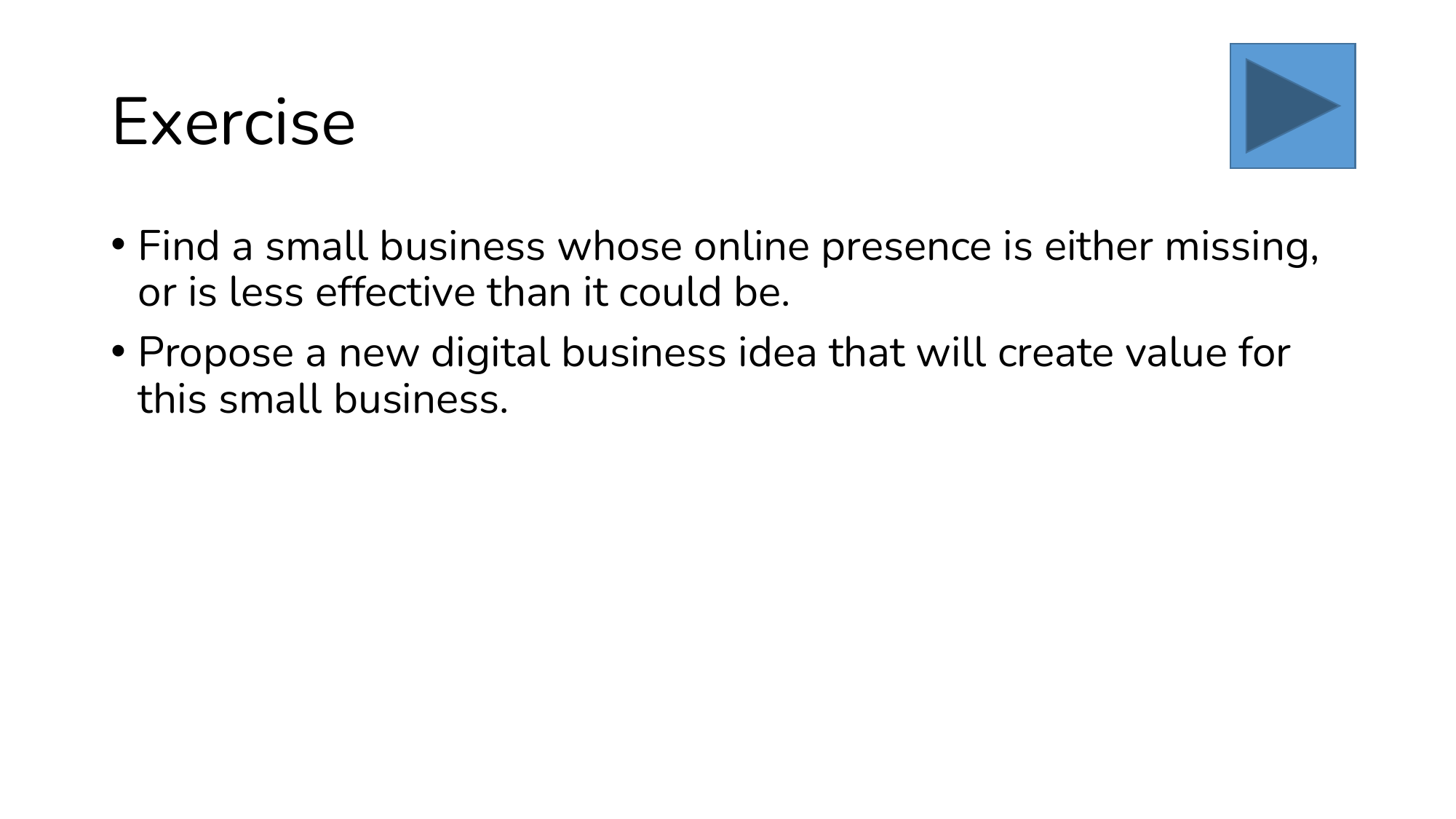

# Exercise

Find a small business whose online presence is either missing, or is less effective than it could be.
Propose a new digital business idea that will create value for this small business.